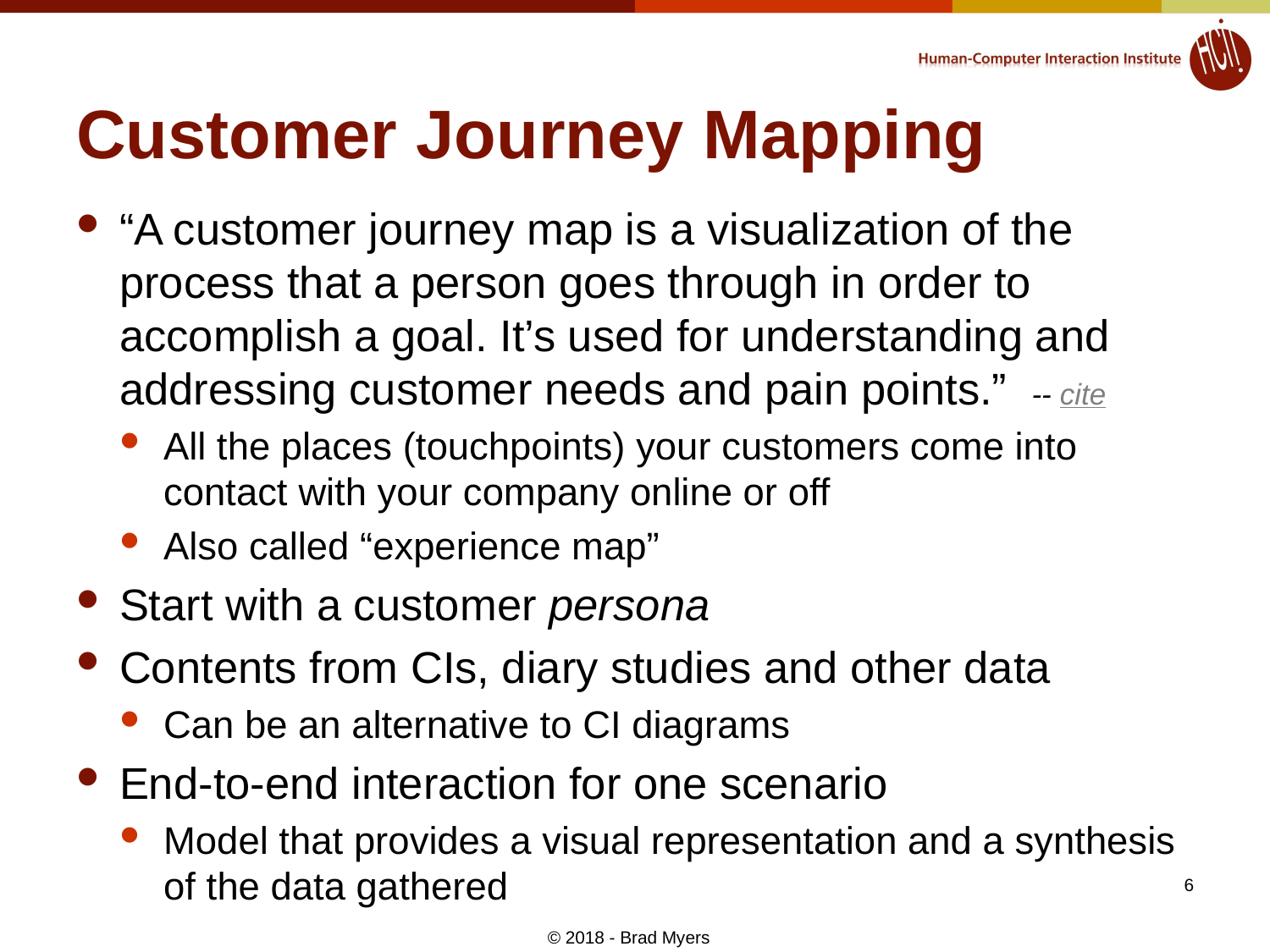

# Customer Journey Mapping
“A customer journey map is a visualization of the process that a person goes through in order to accomplish a goal. It’s used for understanding and addressing customer needs and pain points.”  -- cite
All the places (touchpoints) your customers come into contact with your company online or off
Also called “experience map”
Start with a customer persona
Contents from CIs, diary studies and other data
Can be an alternative to CI diagrams
End-to-end interaction for one scenario
Model that provides a visual representation and a synthesis of the data gathered

6
© 2018 - Brad Myers